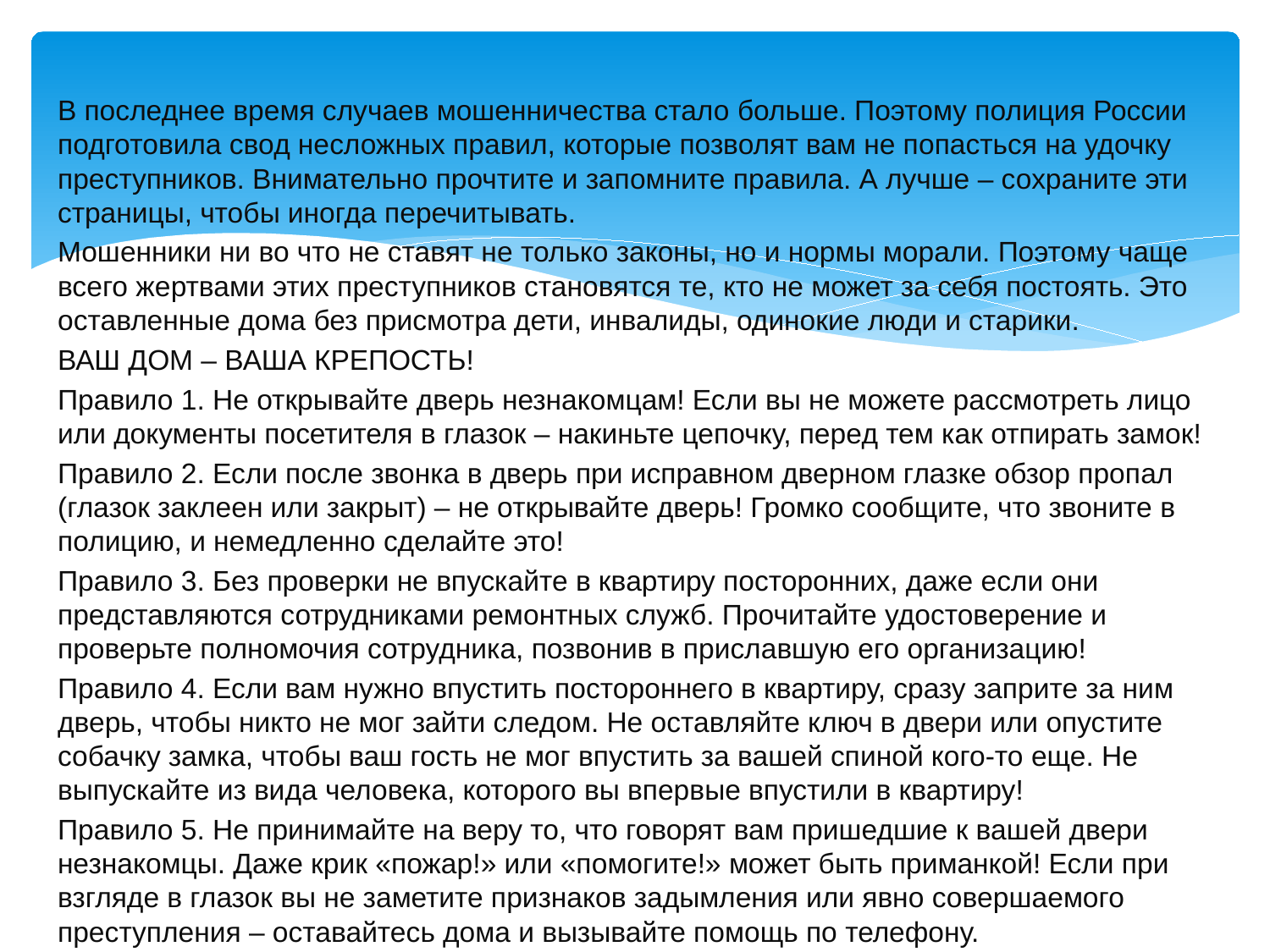

#
В последнее время случаев мошенничества стало больше. Поэтому полиция России подготовила свод несложных правил, которые позволят вам не попасться на удочку преступников. Внимательно прочтите и запомните правила. А лучше – сохраните эти страницы, чтобы иногда перечитывать.
Мошенники ни во что не ставят не только законы, но и нормы морали. Поэтому чаще всего жертвами этих преступников становятся те, кто не может за себя постоять. Это оставленные дома без присмотра дети, инвалиды, одинокие люди и старики.
ВАШ ДОМ – ВАША КРЕПОСТЬ!
Правило 1. Не открывайте дверь незнакомцам! Если вы не можете рассмотреть лицо или документы посетителя в глазок – накиньте цепочку, перед тем как отпирать замок!
Правило 2. Если после звонка в дверь при исправном дверном глазке обзор пропал (глазок заклеен или закрыт) – не открывайте дверь! Громко сообщите, что звоните в полицию, и немедленно сделайте это!
Правило 3. Без проверки не впускайте в квартиру посторонних, даже если они представляются сотрудниками ремонтных служб. Прочитайте удостоверение и проверьте полномочия сотрудника, позвонив в приславшую его организацию!
Правило 4. Если вам нужно впустить постороннего в квартиру, сразу заприте за ним дверь, чтобы никто не мог зайти следом. Не оставляйте ключ в двери или опустите собачку замка, чтобы ваш гость не мог впустить за вашей спиной кого-то еще. Не выпускайте из вида человека, которого вы впервые впустили в квартиру!
Правило 5. Не принимайте на веру то, что говорят вам пришедшие к вашей двери незнакомцы. Даже крик «пожар!» или «помогите!» может быть приманкой! Если при взгляде в глазок вы не заметите признаков задымления или явно совершаемого преступления – оставайтесь дома и вызывайте помощь по телефону.
Главное правило. Если в ваш дом пытаются проникнуть против вашей воли – СРАЗУ ЖЕ ЗВОНИТЕ В ПОЛИЦИЮ! ВАМ ОБЯЗАТЕЛЬНО ПОМОГУТ!